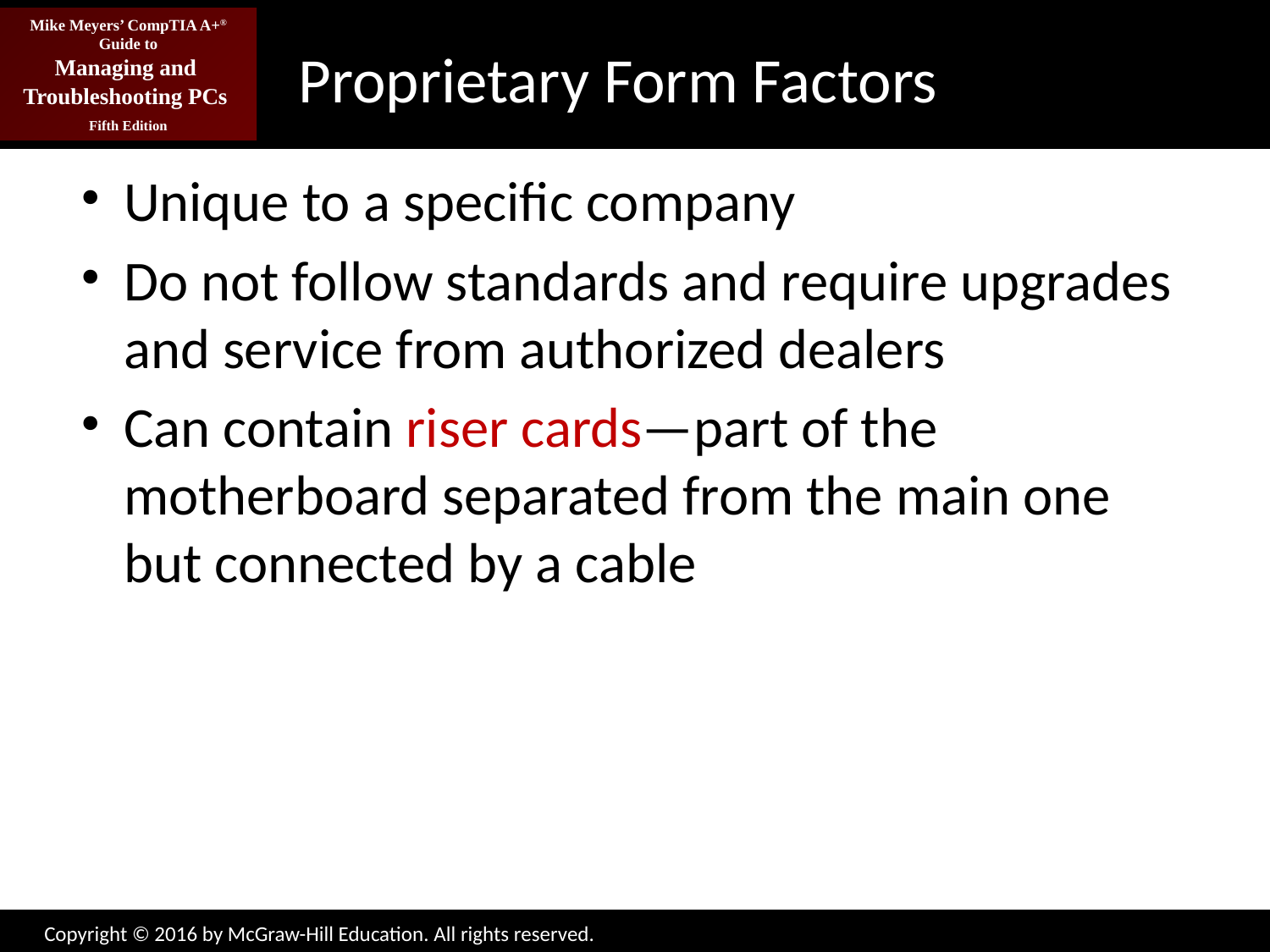

# Proprietary Form Factors
Unique to a specific company
Do not follow standards and require upgrades and service from authorized dealers
Can contain riser cards—part of the motherboard separated from the main one but connected by a cable